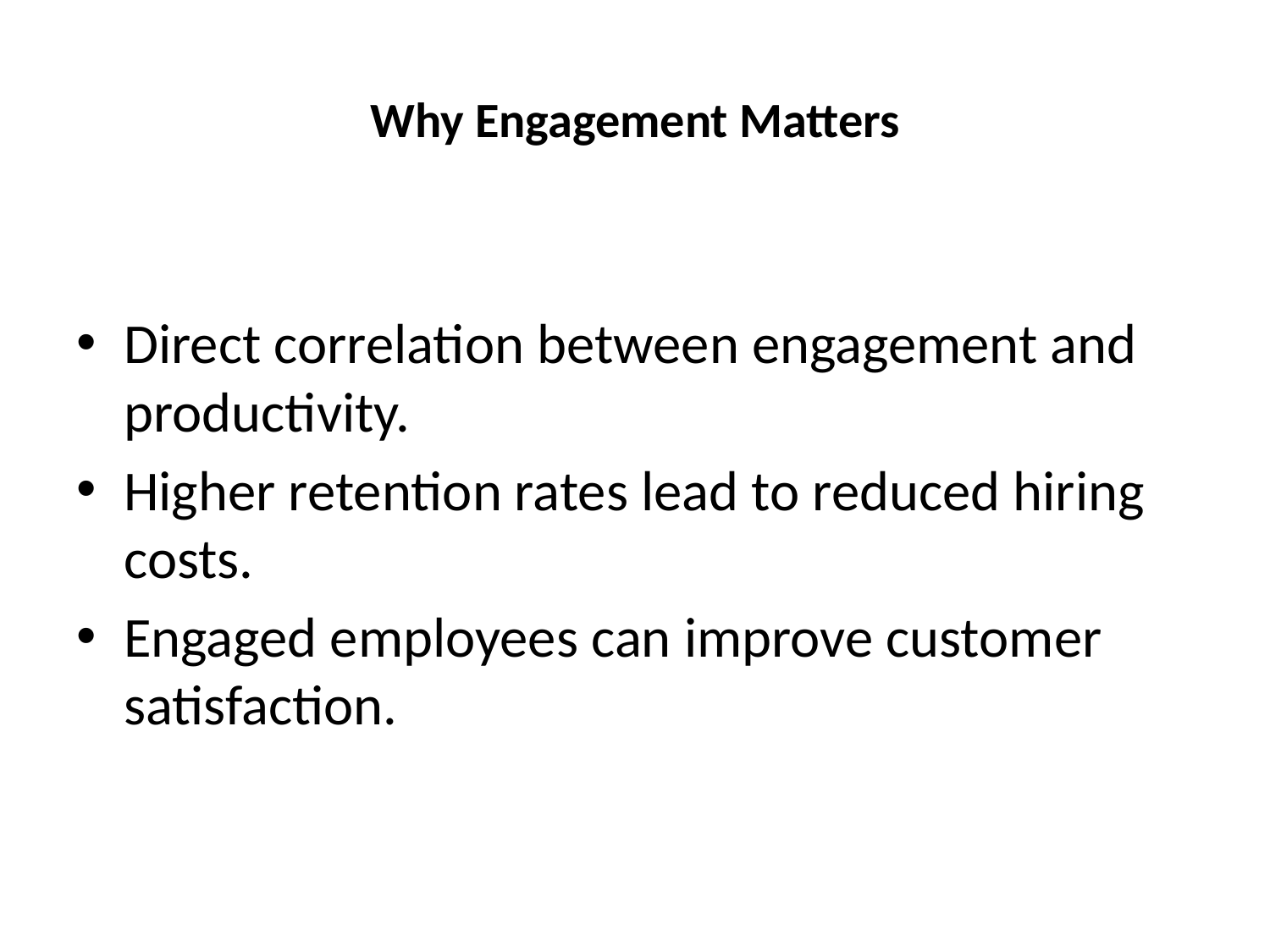

# Why Engagement Matters

Direct correlation between engagement and productivity.
Higher retention rates lead to reduced hiring costs.
Engaged employees can improve customer satisfaction.